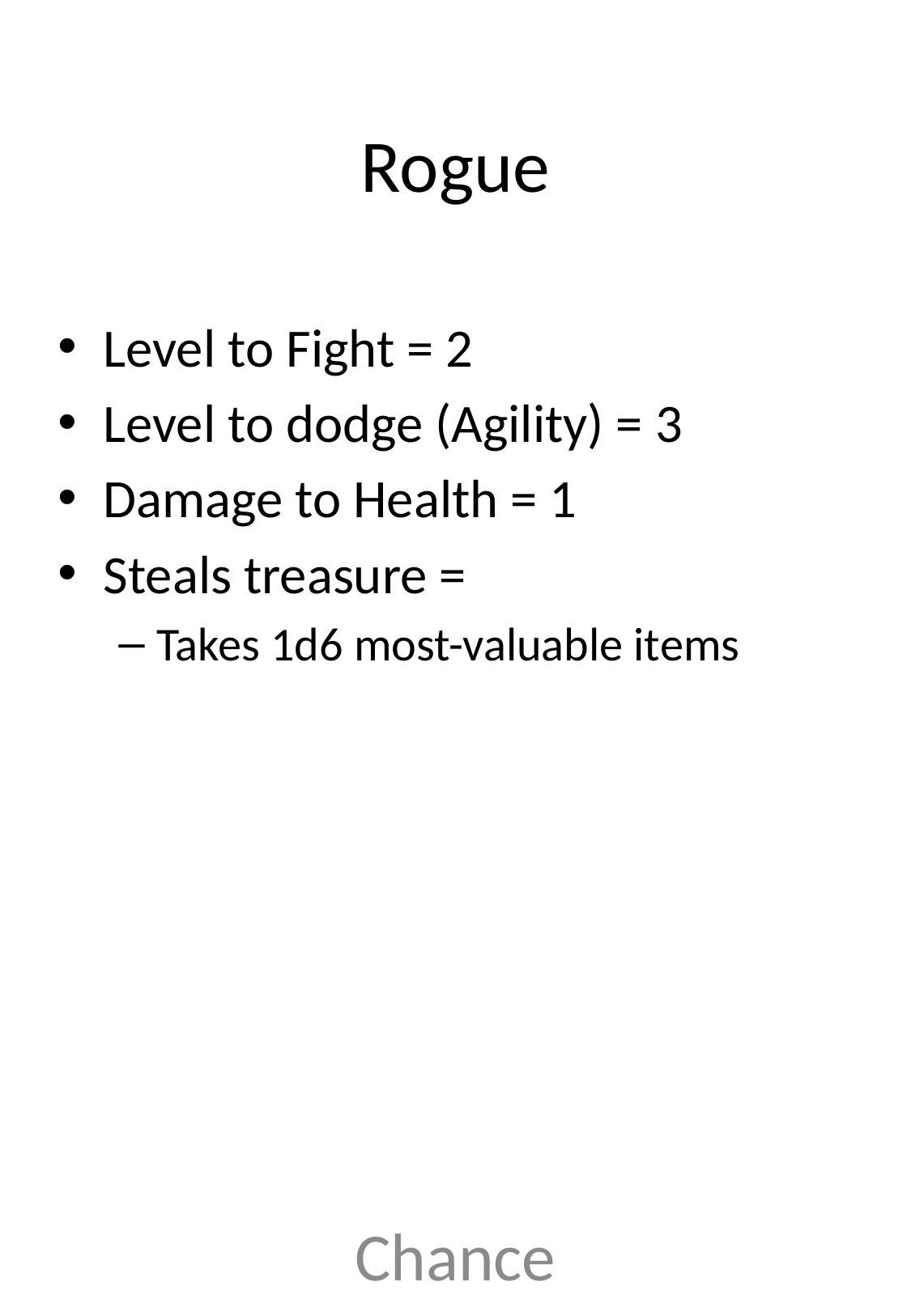

# Rogue
Level to Fight = 2
Level to dodge (Agility) = 3
Damage to Health = 1
Steals treasure =
Takes 1d6 most-valuable items
Chance